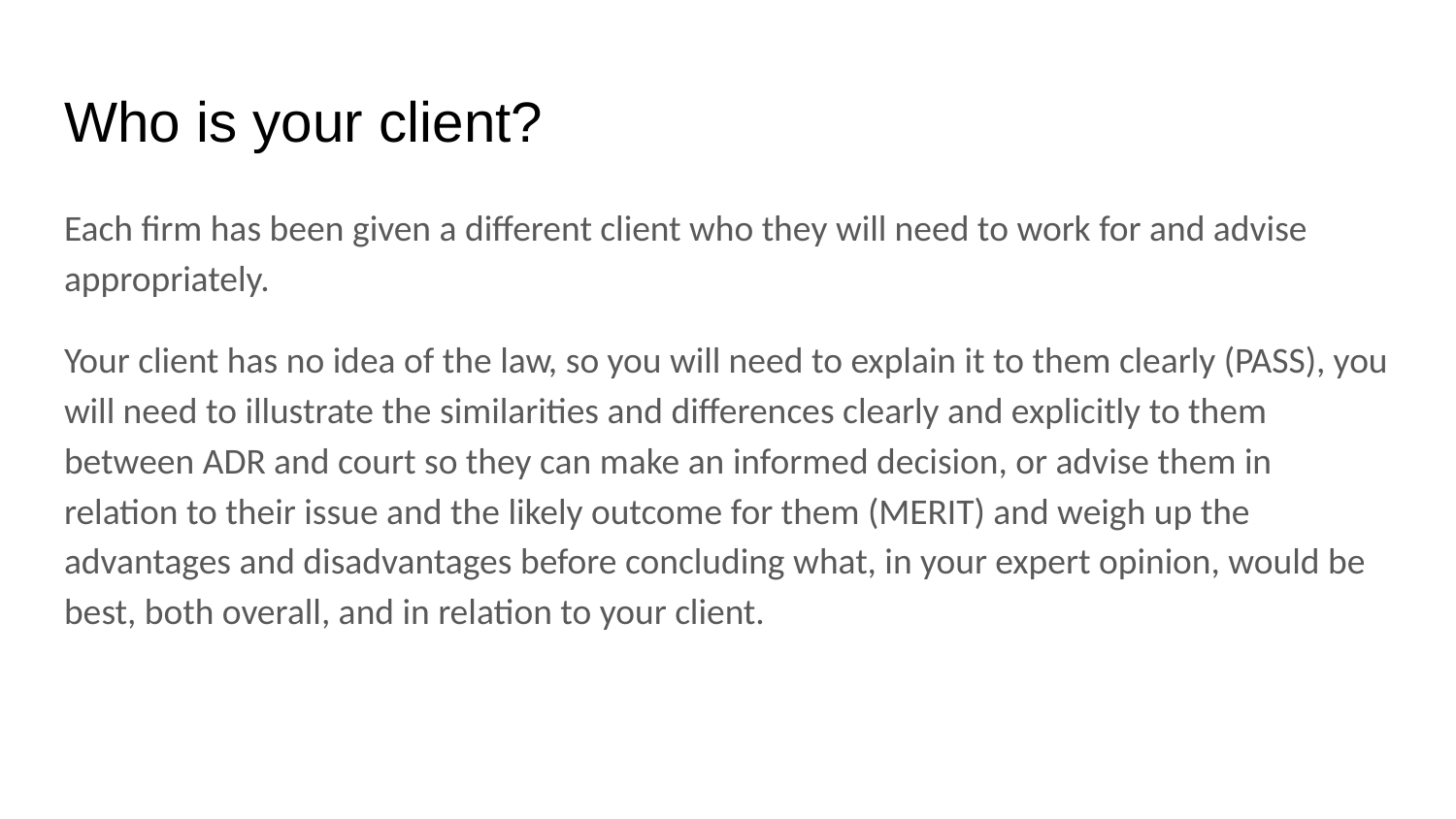

# Who is your client?
Each firm has been given a different client who they will need to work for and advise appropriately.
Your client has no idea of the law, so you will need to explain it to them clearly (PASS), you will need to illustrate the similarities and differences clearly and explicitly to them between ADR and court so they can make an informed decision, or advise them in relation to their issue and the likely outcome for them (MERIT) and weigh up the advantages and disadvantages before concluding what, in your expert opinion, would be best, both overall, and in relation to your client.